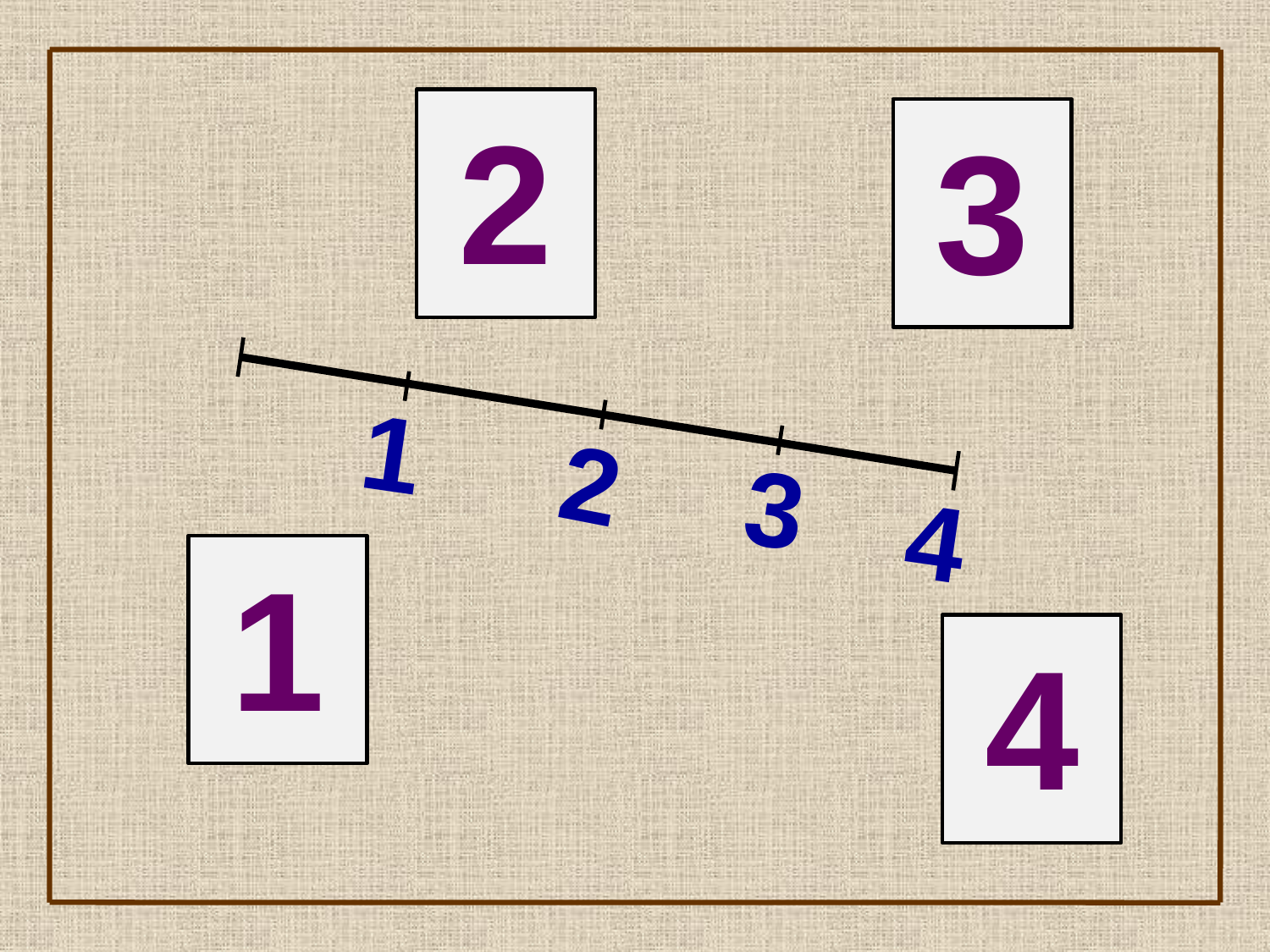

2

3
1
3
2
4

1

4